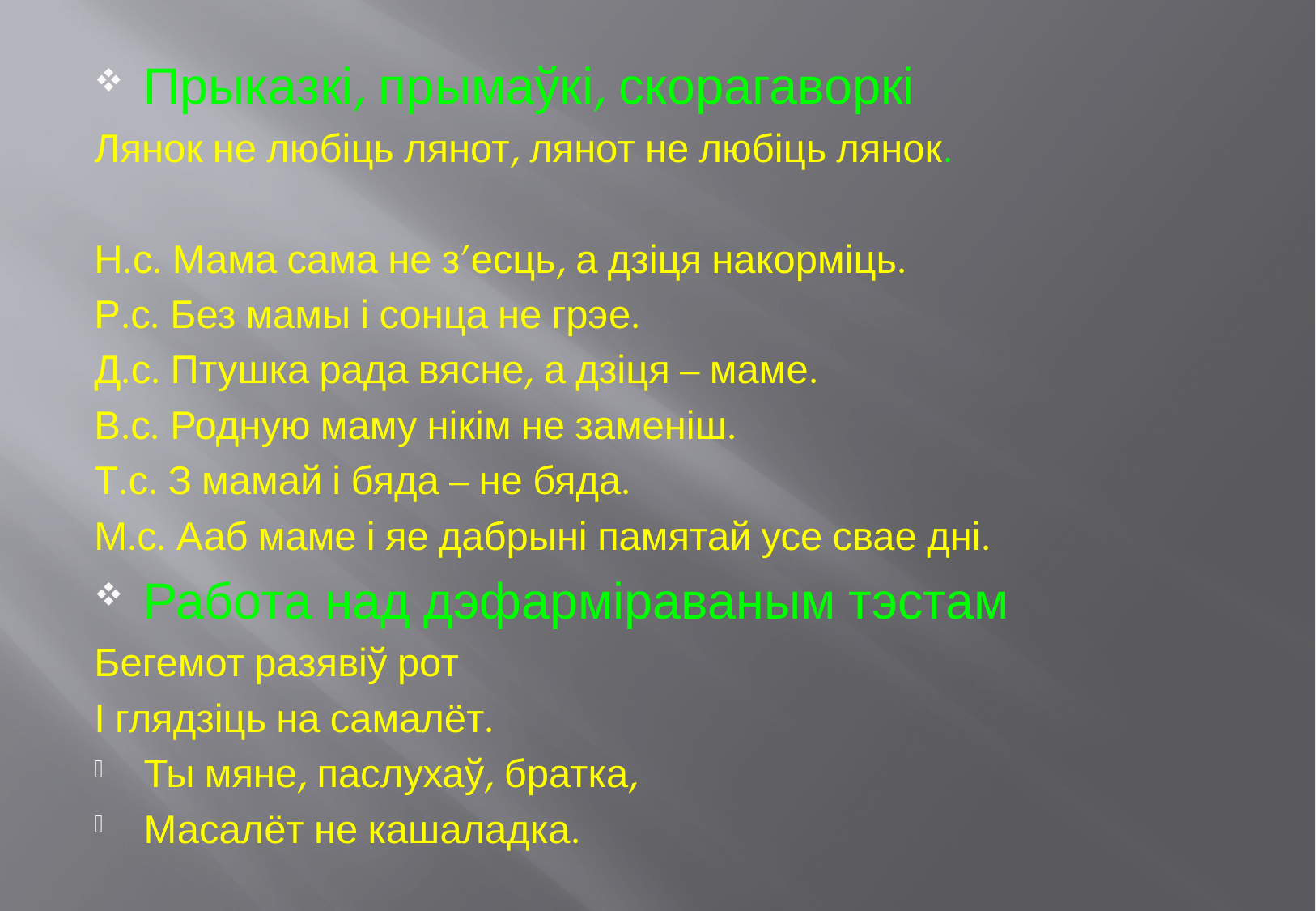

Прыказкі, прымаўкі, скорагаворкі
Лянок не любіць лянот, лянот не любіць лянок.

Н.с. Мама сама не з’есць, а дзіця накорміць.
Р.с. Без мамы і сонца не грэе.
Д.с. Птушка рада вясне, а дзіця – маме.
В.с. Родную маму нікім не заменіш.
Т.с. З мамай і бяда – не бяда.
М.с. Ааб маме і яе дабрыні памятай усе свае дні.
Работа над дэфарміраваным тэстам
Бегемот разявіў рот
І глядзіць на самалёт.
Ты мяне, паслухаў, братка,
Масалёт не кашаладка.